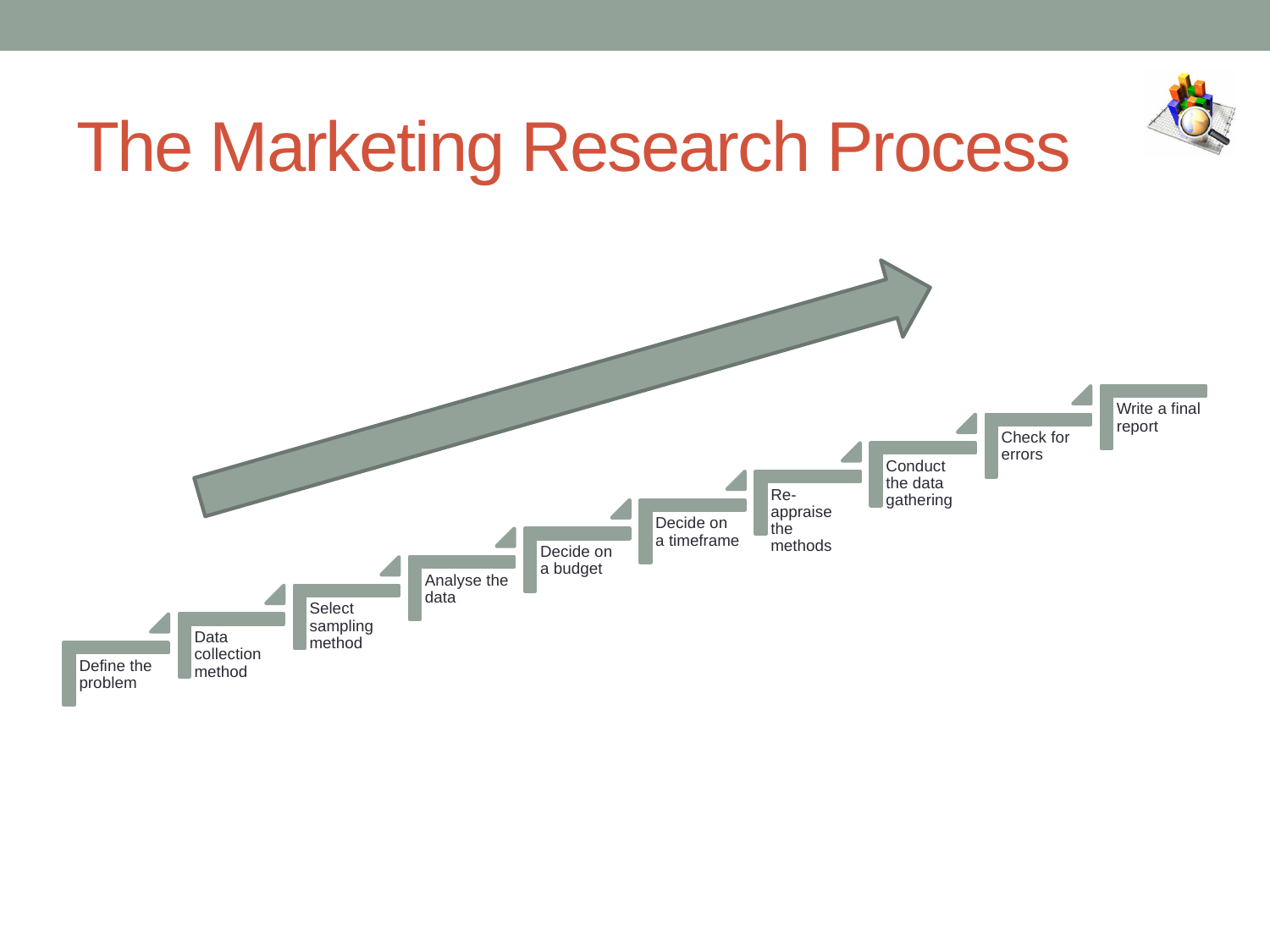

# The Marketing Research Process
Define the problem
Data collection method
Select sampling method
Analyse the data
Decide on a budget
Decide on a timeframe
Re-appraise the methods
Conduct  the data gathering
Check for errors
Write a final report